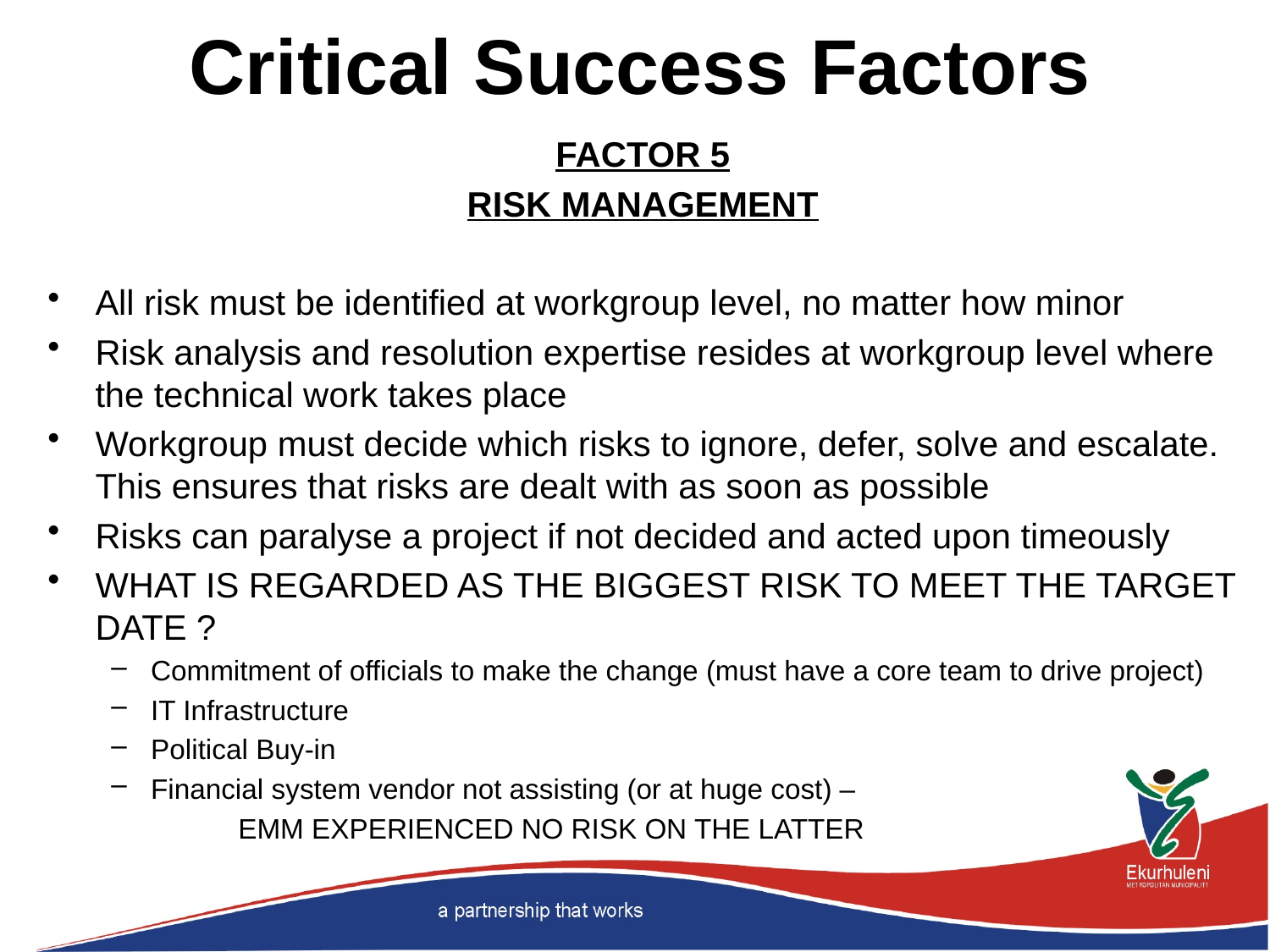

# Critical Success Factors
FACTOR 5
RISK MANAGEMENT

All risk must be identified at workgroup level, no matter how minor
Risk analysis and resolution expertise resides at workgroup level where the technical work takes place
Workgroup must decide which risks to ignore, defer, solve and escalate. This ensures that risks are dealt with as soon as possible
Risks can paralyse a project if not decided and acted upon timeously
WHAT IS REGARDED AS THE BIGGEST RISK TO MEET THE TARGET DATE ?
Commitment of officials to make the change (must have a core team to drive project)
IT Infrastructure
Political Buy-in
Financial system vendor not assisting (or at huge cost) –
	EMM EXPERIENCED NO RISK ON THE LATTER